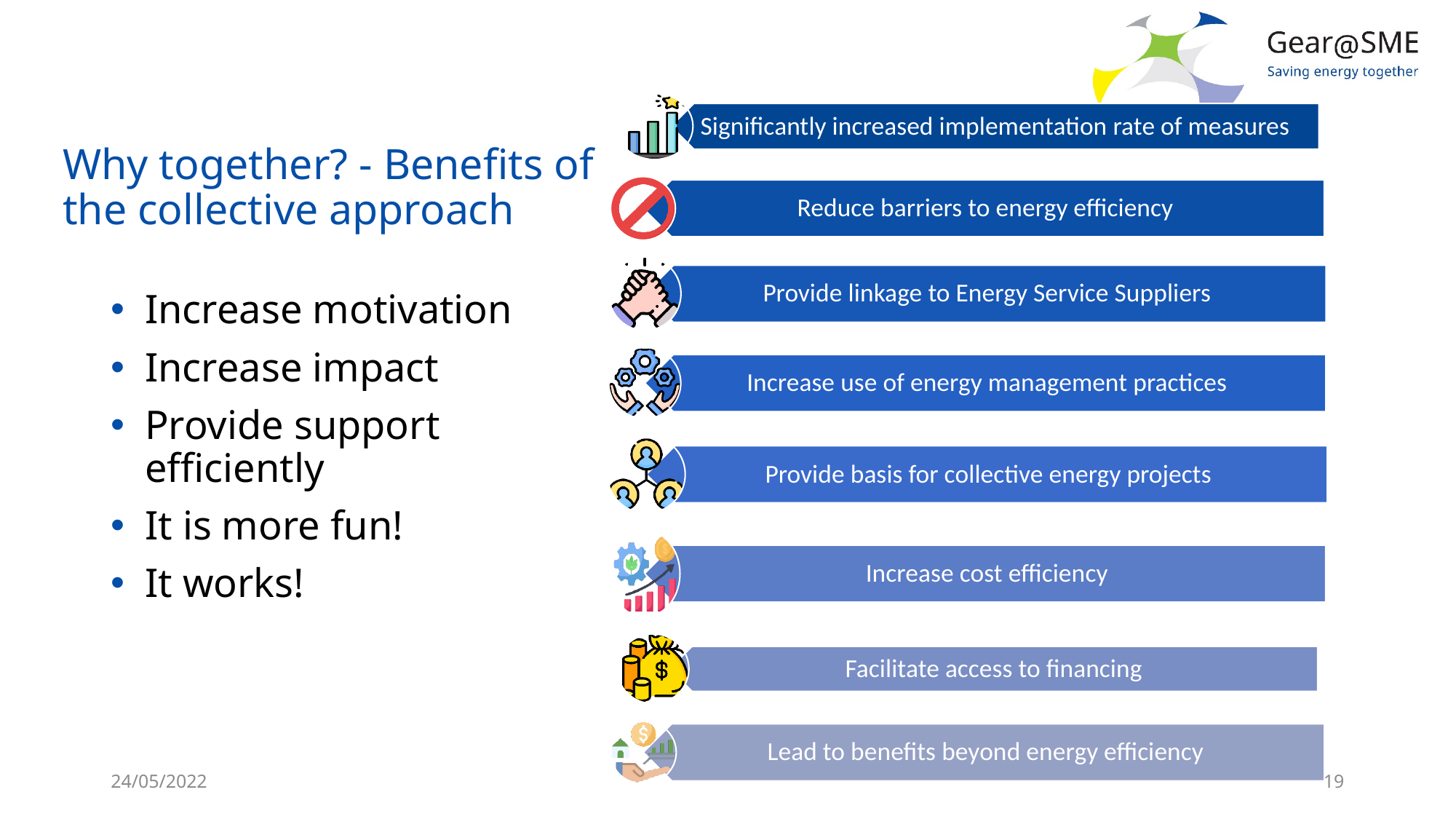

Significantly increased implementation rate of measures
Reduce barriers to energy efficiency
Provide linkage to Energy Service Suppliers
Increase use of energy management practices
Provide basis for collective energy projects
Increase cost efficiency
Facilitate access to financing
Lead to benefits beyond energy efficiency
# Why together? - Benefits of the collective approach
Increase motivation
Increase impact
Provide support efficiently
It is more fun!
It works!

24/05/2022
19